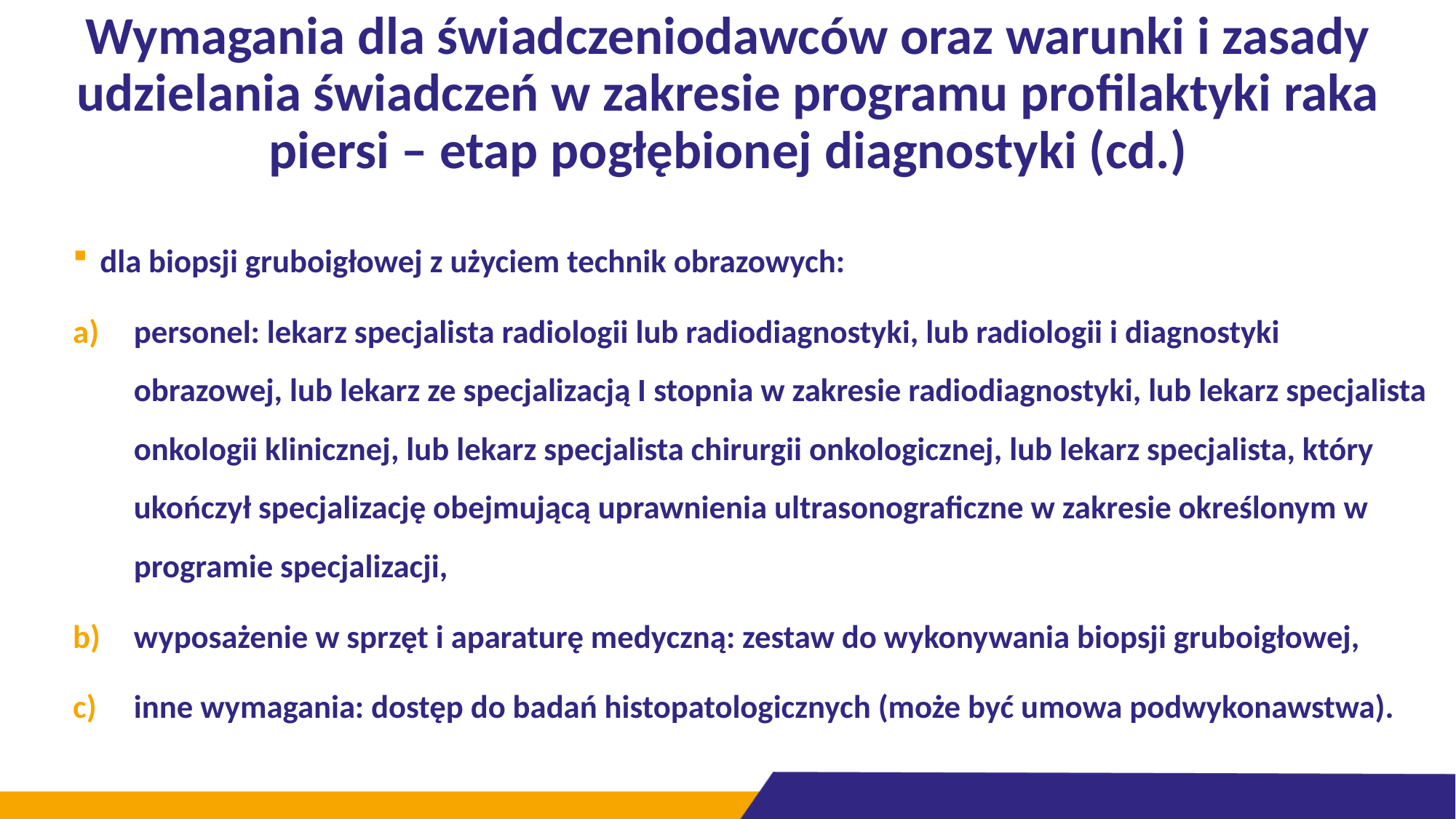

# Wymagania dla świadczeniodawców oraz warunki i zasady udzielania świadczeń w zakresie programu profilaktyki raka piersi – etap pogłębionej diagnostyki (cd.)
dla biopsji gruboigłowej z użyciem technik obrazowych:
personel: lekarz specjalista radiologii lub radiodiagnostyki, lub radiologii i diagnostyki obrazowej, lub lekarz ze specjalizacją I stopnia w zakresie radiodiagnostyki, lub lekarz specjalista onkologii klinicznej, lub lekarz specjalista chirurgii onkologicznej, lub lekarz specjalista, który ukończył specjalizację obejmującą uprawnienia ultrasonograficzne w zakresie określonym w programie specjalizacji,
wyposażenie w sprzęt i aparaturę medyczną: zestaw do wykonywania biopsji gruboigłowej,
inne wymagania: dostęp do badań histopatologicznych (może być umowa podwykonawstwa).